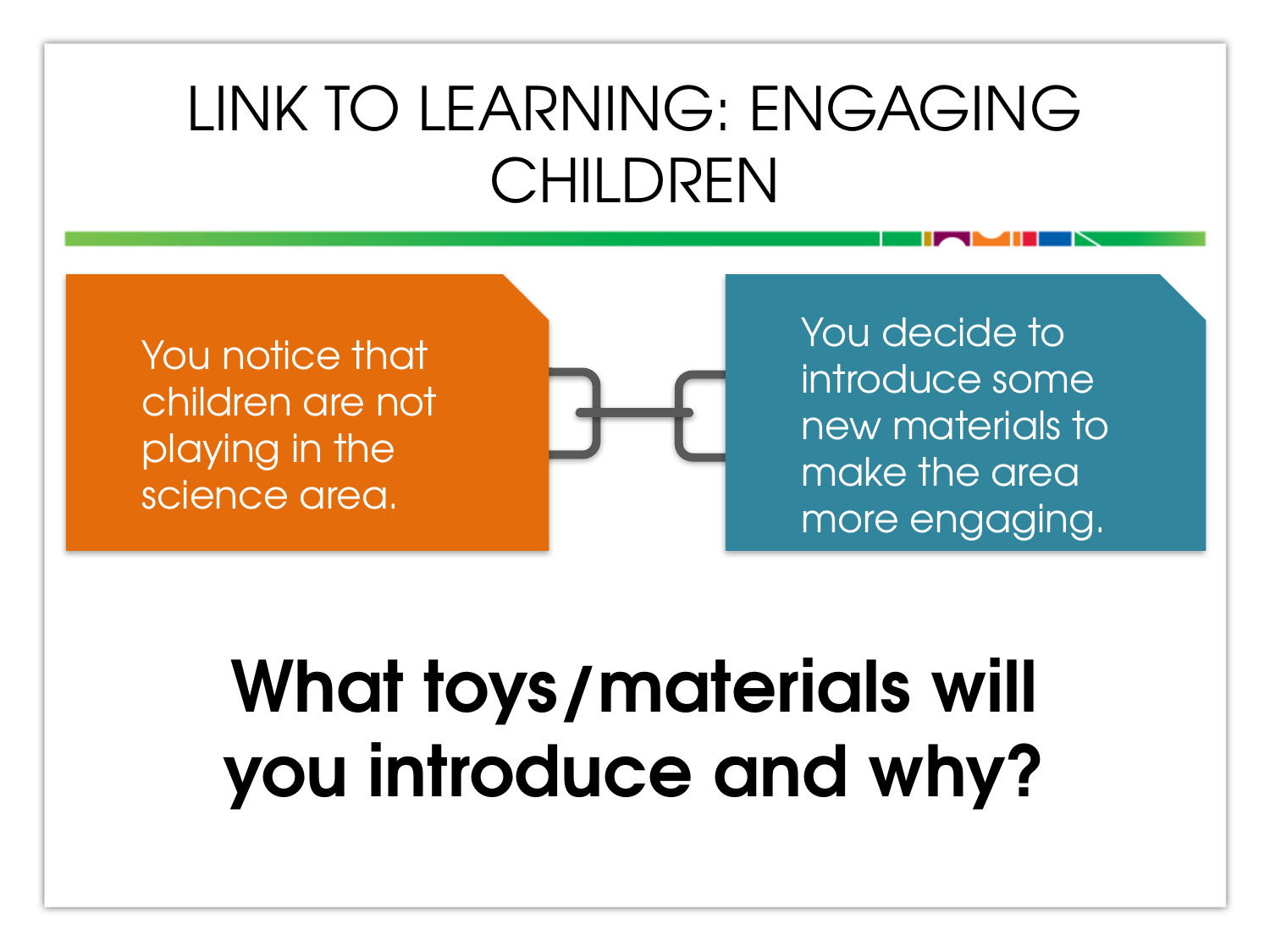

# Link to learning: ENGAGING CHILDREN
You decide to introduce some new materials to make the area more engaging.
You notice that children are not playing in the science area.

What toys/materials will you introduce and why?